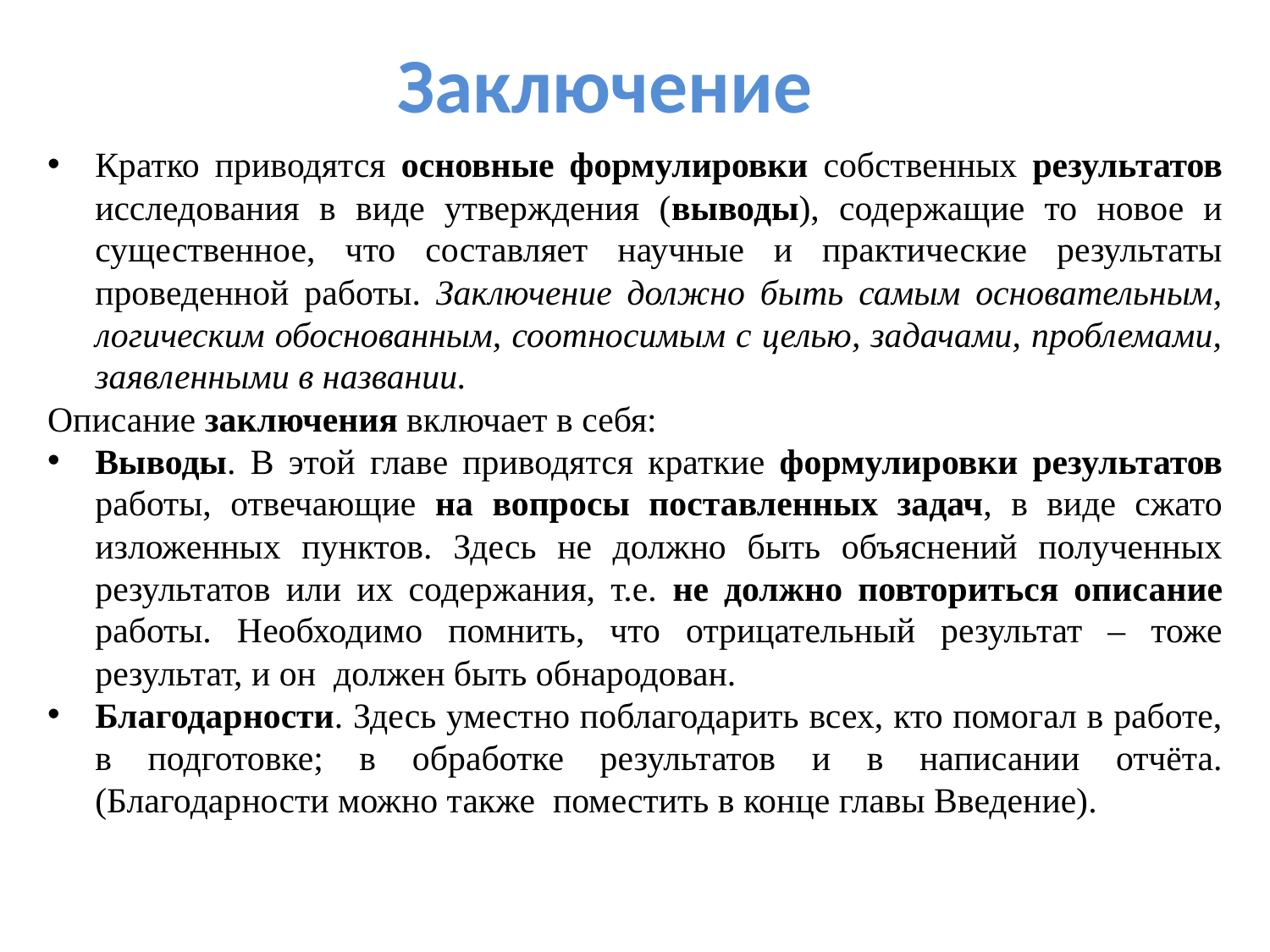

Заключение
Кратко приводятся основные формулировки собственных результатов исследования в виде утверждения (выводы), содержащие то новое и существенное, что составляет научные и практические результаты проведенной работы. Заключение должно быть самым основательным, логическим обоснованным, соотносимым с целью, задачами, проблемами, заявленными в названии.
Описание заключения включает в себя:
Выводы. В этой главе приводятся краткие формулировки результатов работы, отвечающие на вопросы поставленных задач, в виде сжато изложенных пунктов. Здесь не должно быть объяснений полученных результатов или их содержания, т.е. не должно повториться описание работы. Необходимо помнить, что отрицательный результат – тоже результат, и он  должен быть обнародован.
Благодарности. Здесь уместно поблагодарить всех, кто помогал в работе, в подготовке; в обработке результатов и в написании отчёта. (Благодарности можно также  поместить в конце главы Введение).